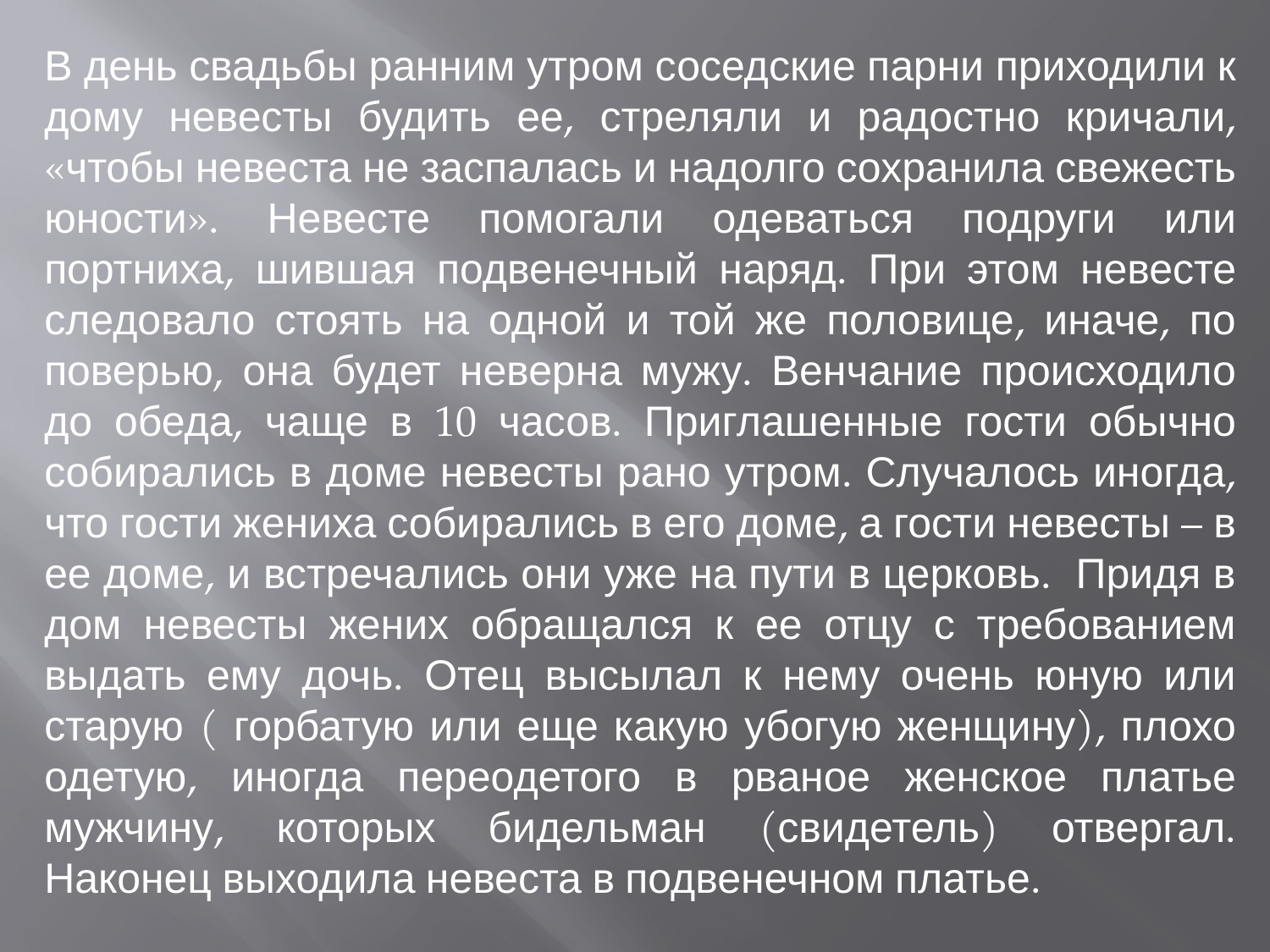

В день свадьбы ранним утром соседские парни приходили к дому невесты будить ее, стреляли и радостно кричали, «чтобы невеста не заспалась и надолго сохранила свежесть юности». Невесте помогали одеваться подруги или портниха, шившая подвенечный наряд. При этом невесте следовало стоять на одной и той же половице, иначе, по поверью, она будет неверна мужу. Венчание происходило до обеда, чаще в 10 часов. Приглашенные гости обычно собирались в доме невесты рано утром. Случалось иногда, что гости жениха собирались в его доме, а гости невесты – в ее доме, и встречались они уже на пути в церковь.  Придя в дом невесты жених обращался к ее отцу с требованием выдать ему дочь. Отец высылал к нему очень юную или старую ( горбатую или еще какую убогую женщину), плохо одетую, иногда переодетого в рваное женское платье мужчину, которых бидельман (свидетель) отвергал. Наконец выходила невеста в подвенечном платье.